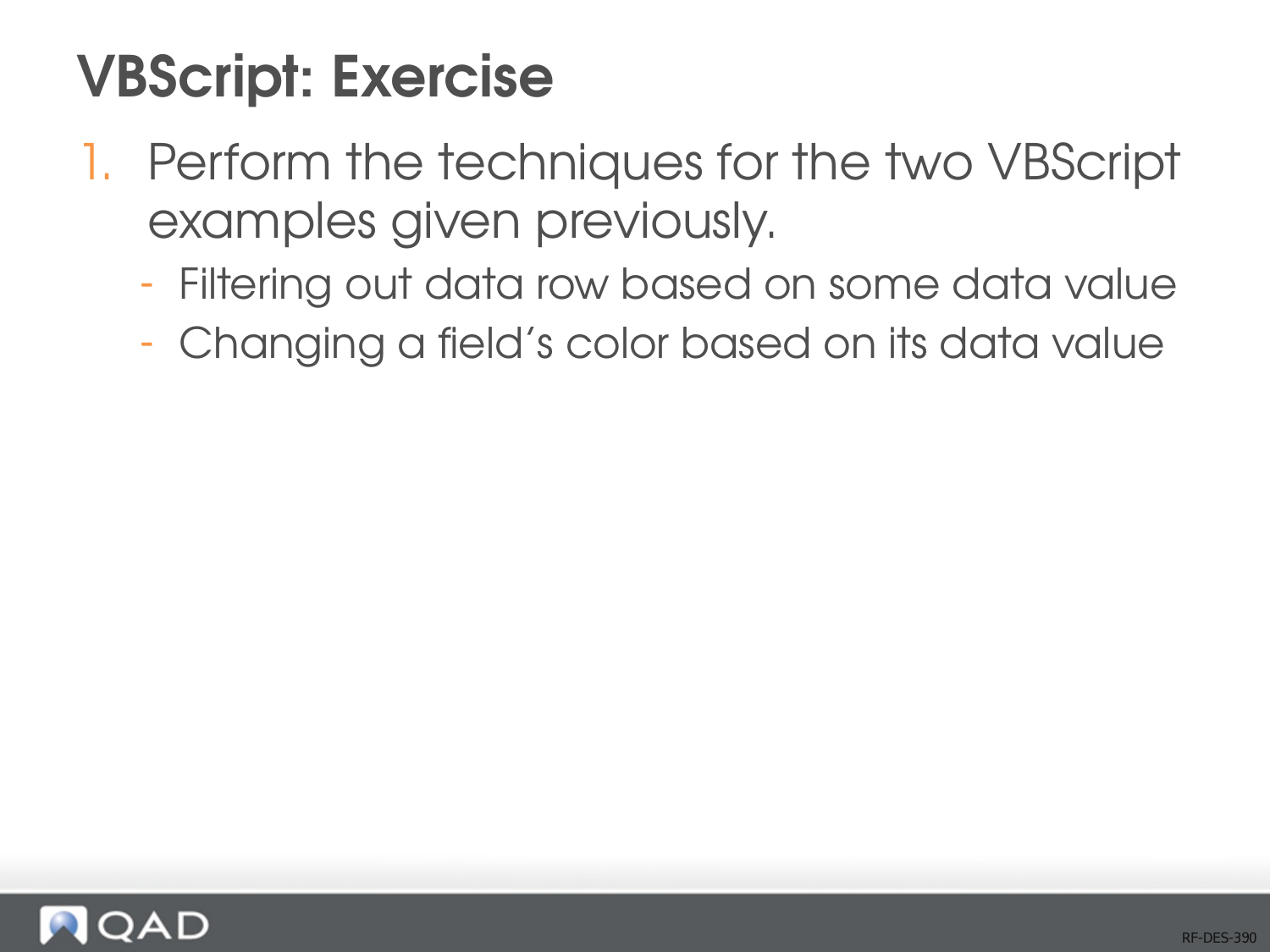

# VBScript: Exercise
Perform the techniques for the two VBScript examples given previously.
Filtering out data row based on some data value
Changing a field’s color based on its data value
RF-DES-390